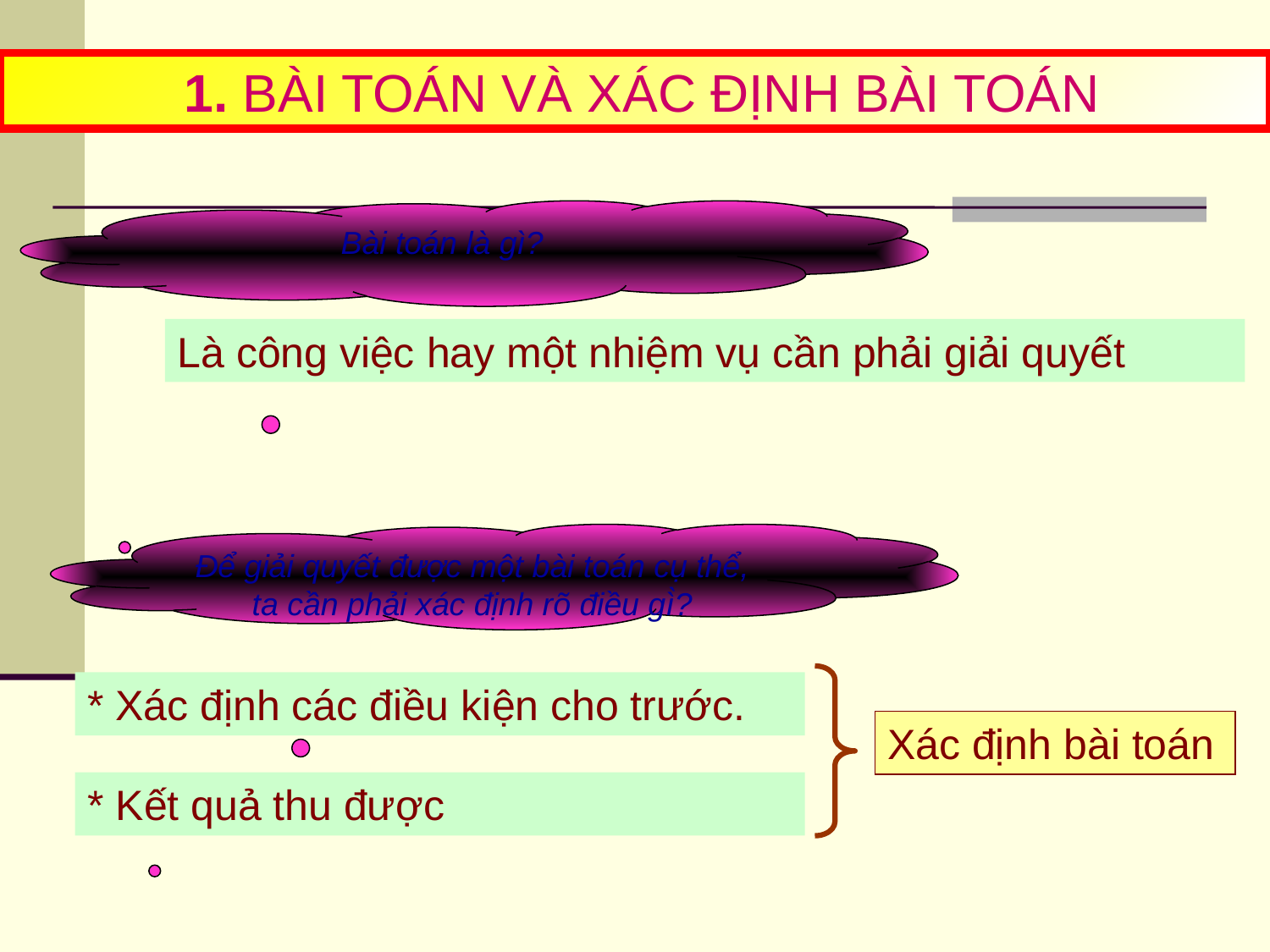

1. BÀI TOÁN VÀ XÁC ĐỊNH BÀI TOÁN
Bài toán là gì?
Là công việc hay một nhiệm vụ cần phải giải quyết
Để giải quyết được một bài toán cụ thể, ta cần phải xác định rõ điều gì̀?

* Xác định các điều kiện cho trước.
Xác định bài toán
* Kết quả thu được